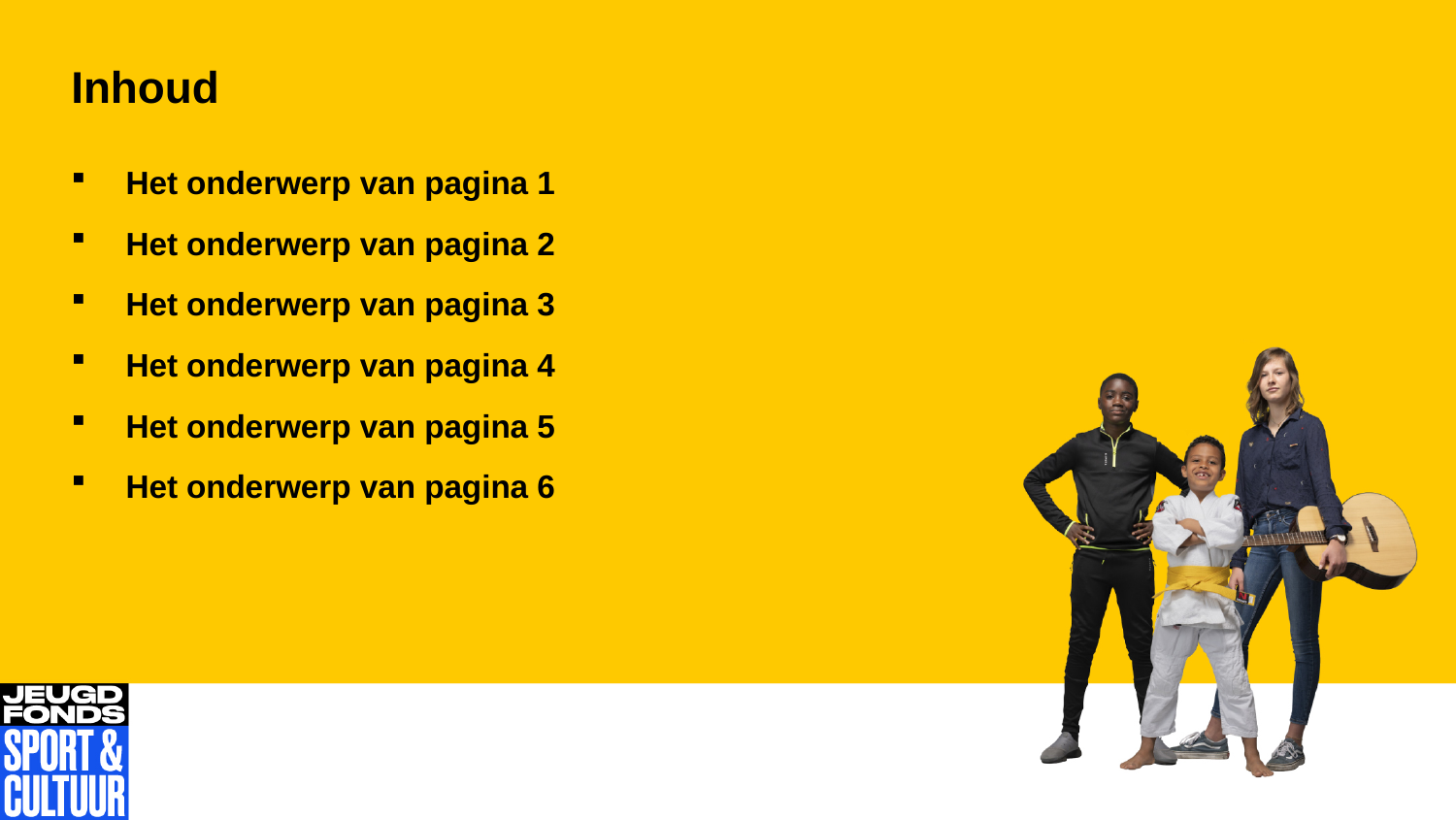

Inhoud
Het onderwerp van pagina 1
Het onderwerp van pagina 2
Het onderwerp van pagina 3
Het onderwerp van pagina 4
Het onderwerp van pagina 5
Het onderwerp van pagina 6